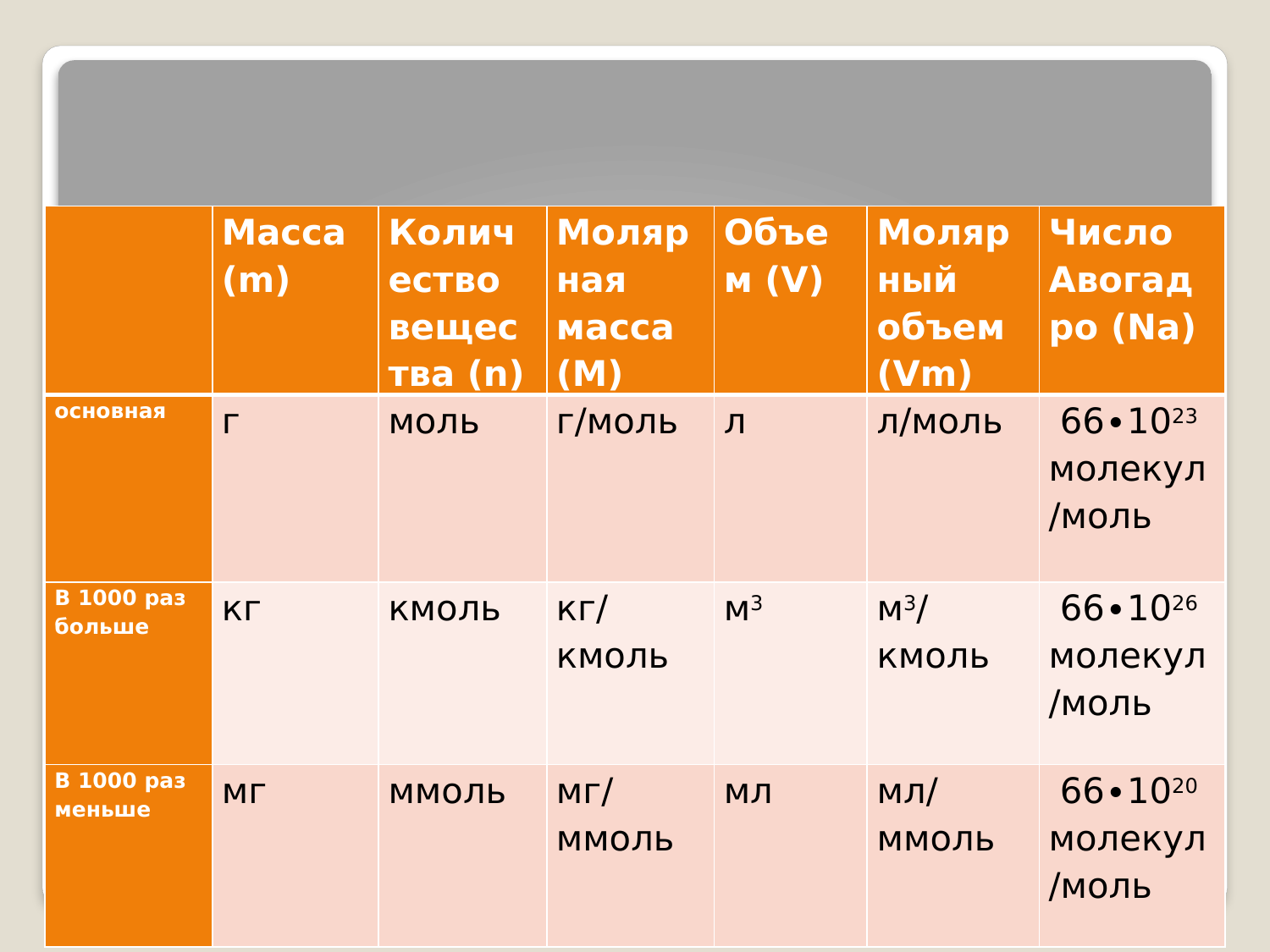

|  | Масса (m) | Количество вещества (n) | Молярная масса (M) | Объем (V) | Молярный объем (Vm) | Число Авогадро (Na) |
| --- | --- | --- | --- | --- | --- | --- |
| основная | г | моль | г/моль | л | л/моль | 66∙1023 молекул/моль |
| В 1000 раз больше | кг | кмоль | кг/кмоль | м3 | м3/кмоль | 66∙1026 молекул/моль |
| В 1000 раз меньше | мг | ммоль | мг/ммоль | мл | мл/ммоль | 66∙1020 молекул/моль |
# Основные формулы